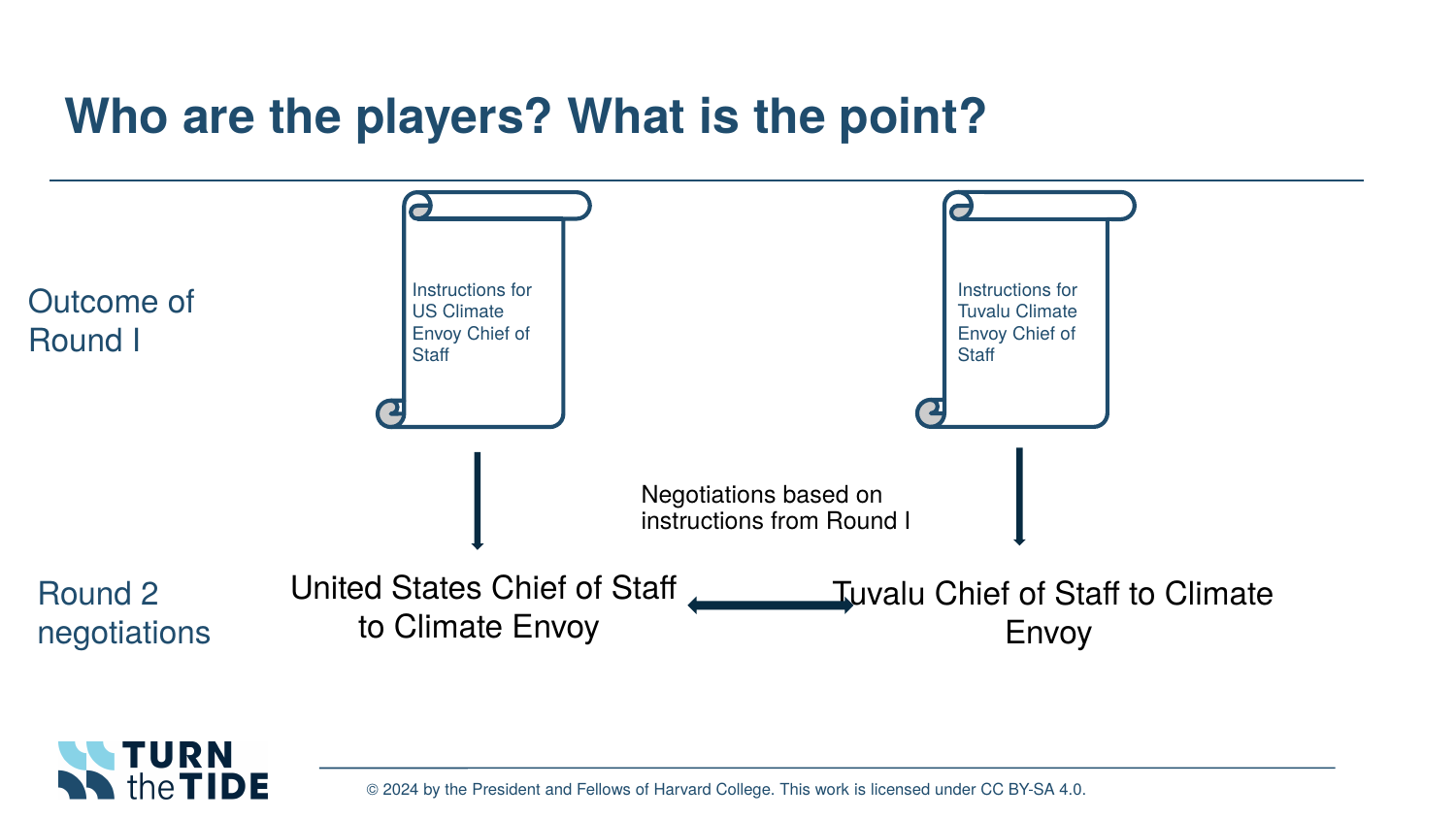

# Who are the players? What is the point?

Instructions for Tuvalu Climate Envoy Chief of Staff
Instructions for US Climate Envoy Chief of Staff
Outcome of Round I

Negotiations based on instructions from Round I

United States Chief of Staff to Climate Envoy
Tuvalu Chief of Staff to Climate Envoy
Round 2 negotiations